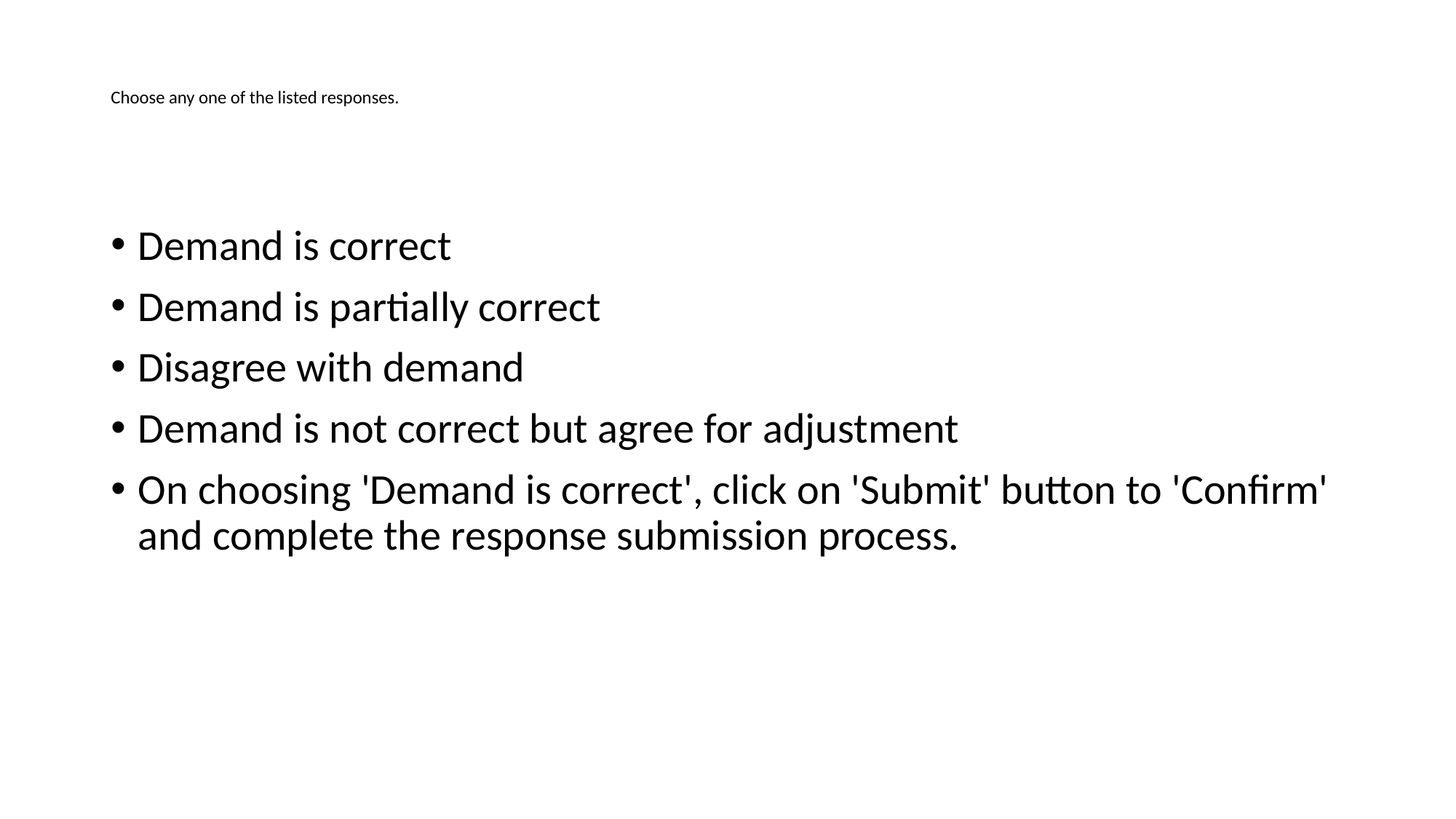

# Choose any one of the listed responses.
Demand is correct
Demand is partially correct
Disagree with demand
Demand is not correct but agree for adjustment
On choosing 'Demand is correct', click on 'Submit' button to 'Confirm' and complete the response submission process.